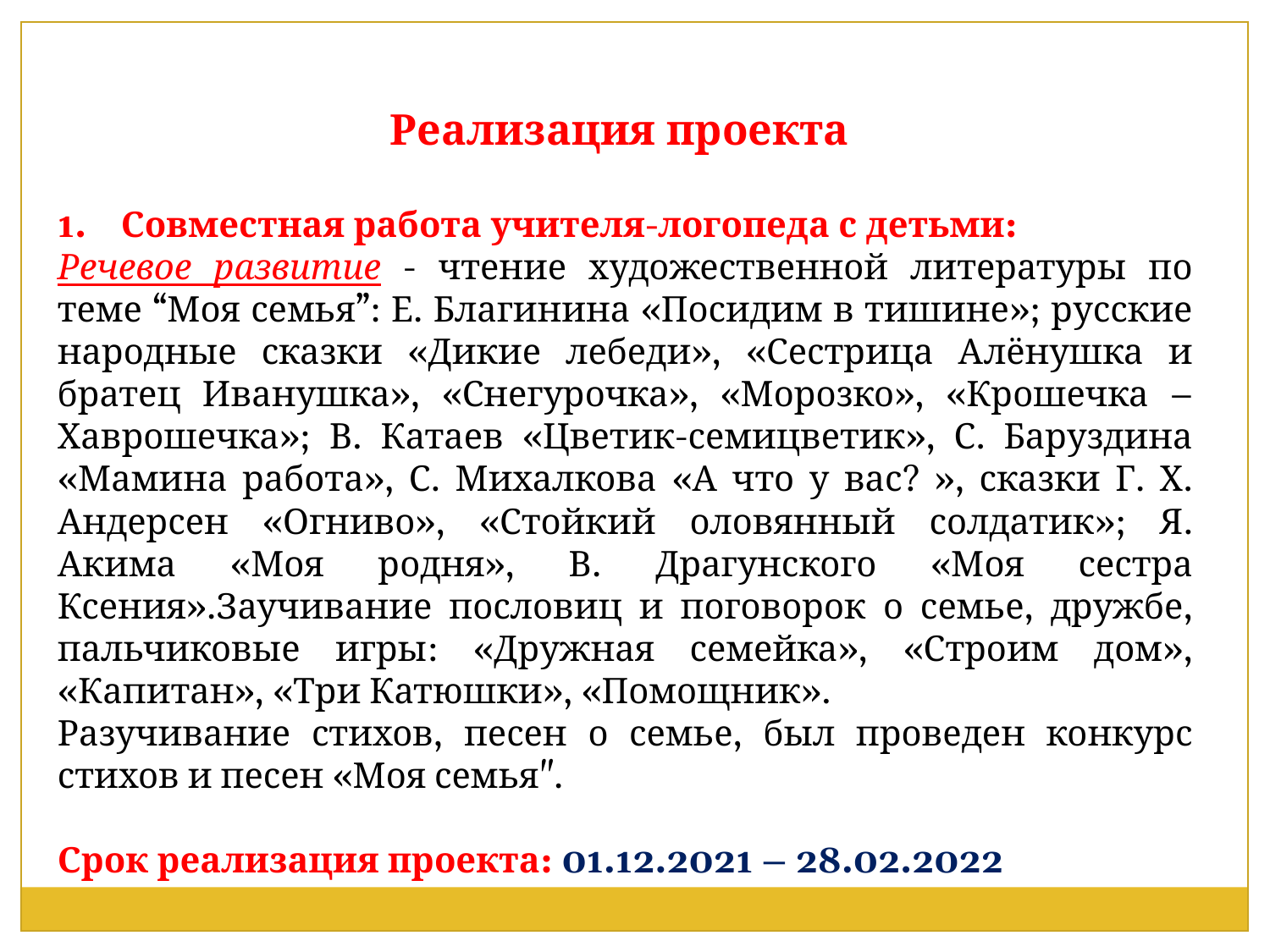

Реализация проекта
Совместная работа учителя-логопеда с детьми:
Речевое развитие - чтение художественной литературы по теме “Моя семья”: Е. Благинина «Посидим в тишине»; русские народные сказки «Дикие лебеди», «Сестрица Алёнушка и братец Иванушка», «Снегурочка», «Морозко», «Крошечка – Хаврошечка»; В. Катаев «Цветик-семицветик», С. Баруздина «Мамина работа», С. Михалкова «А что у вас? », сказки Г. Х. Андерсен «Огниво», «Стойкий оловянный солдатик»; Я. Акима «Моя родня», В. Драгунского «Моя сестра Ксения».Заучивание пословиц и поговорок о семье, дружбе, пальчиковые игры: «Дружная семейка», «Строим дом», «Капитан», «Три Катюшки», «Помощник».
Разучивание стихов, песен о семье, был проведен конкурс стихов и песен «Моя семья".

Срок реализация проекта: 01.12.2021 – 28.02.2022